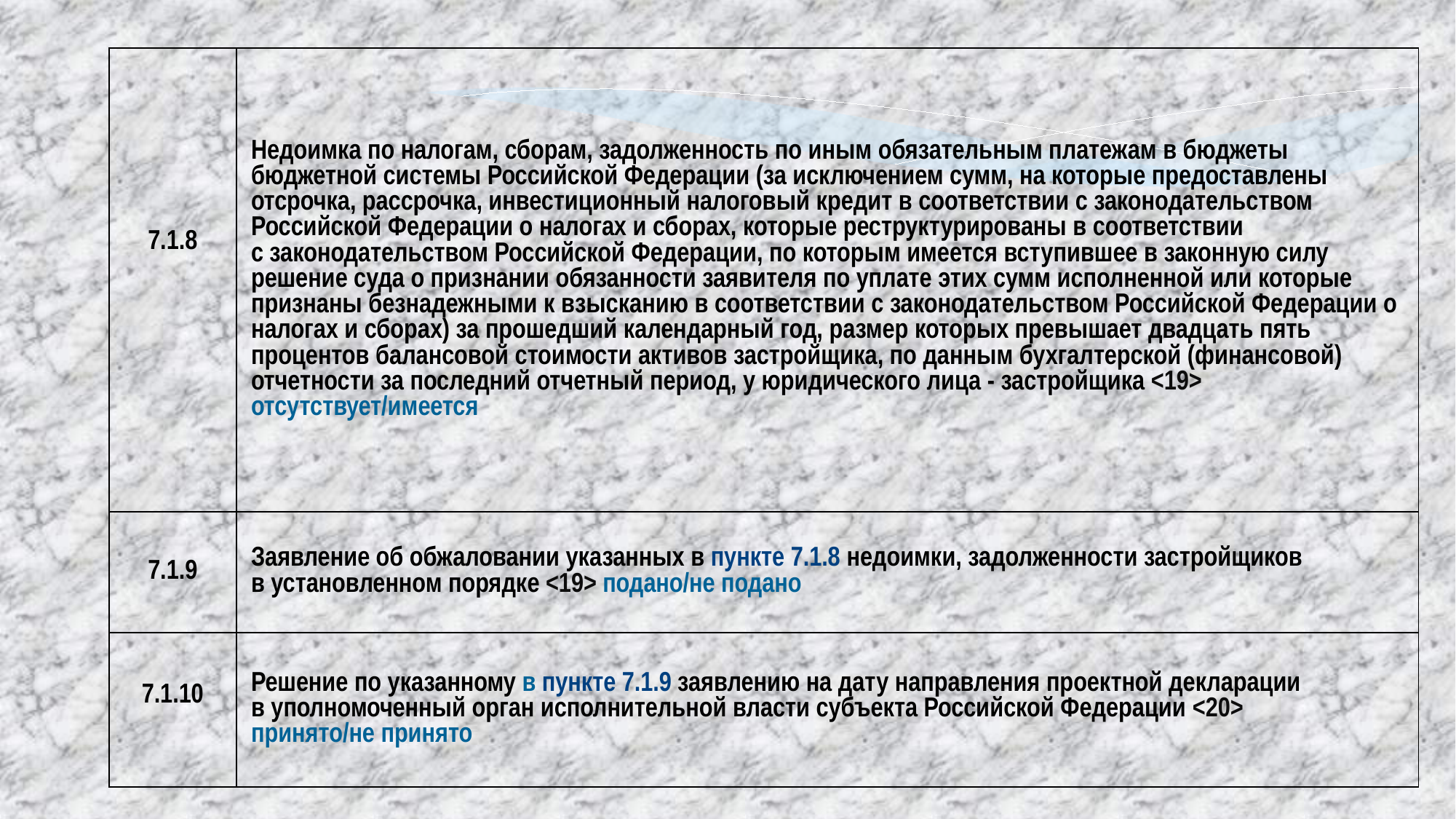

| 7.1.8 | Недоимка по налогам, сборам, задолженность по иным обязательным платежам в бюджеты бюджетной системы Российской Федерации (за исключением сумм, на которые предоставлены отсрочка, рассрочка, инвестиционный налоговый кредит в соответствии с законодательством Российской Федерации о налогах и сборах, которые реструктурированы в соответствии с законодательством Российской Федерации, по которым имеется вступившее в законную силу решение суда о признании обязанности заявителя по уплате этих сумм исполненной или которые признаны безнадежными к взысканию в соответствии с законодательством Российской Федерации о налогах и сборах) за прошедший календарный год, размер которых превышает двадцать пять процентов балансовой стоимости активов застройщика, по данным бухгалтерской (финансовой) отчетности за последний отчетный период, у юридического лица - застройщика <19> отсутствует/имеется |
| --- | --- |
| 7.1.9 | Заявление об обжаловании указанных в пункте 7.1.8 недоимки, задолженности застройщиков в установленном порядке <19> подано/не подано |
| 7.1.10 | Решение по указанному в пункте 7.1.9 заявлению на дату направления проектной декларации в уполномоченный орган исполнительной власти субъекта Российской Федерации <20> принято/не принято |